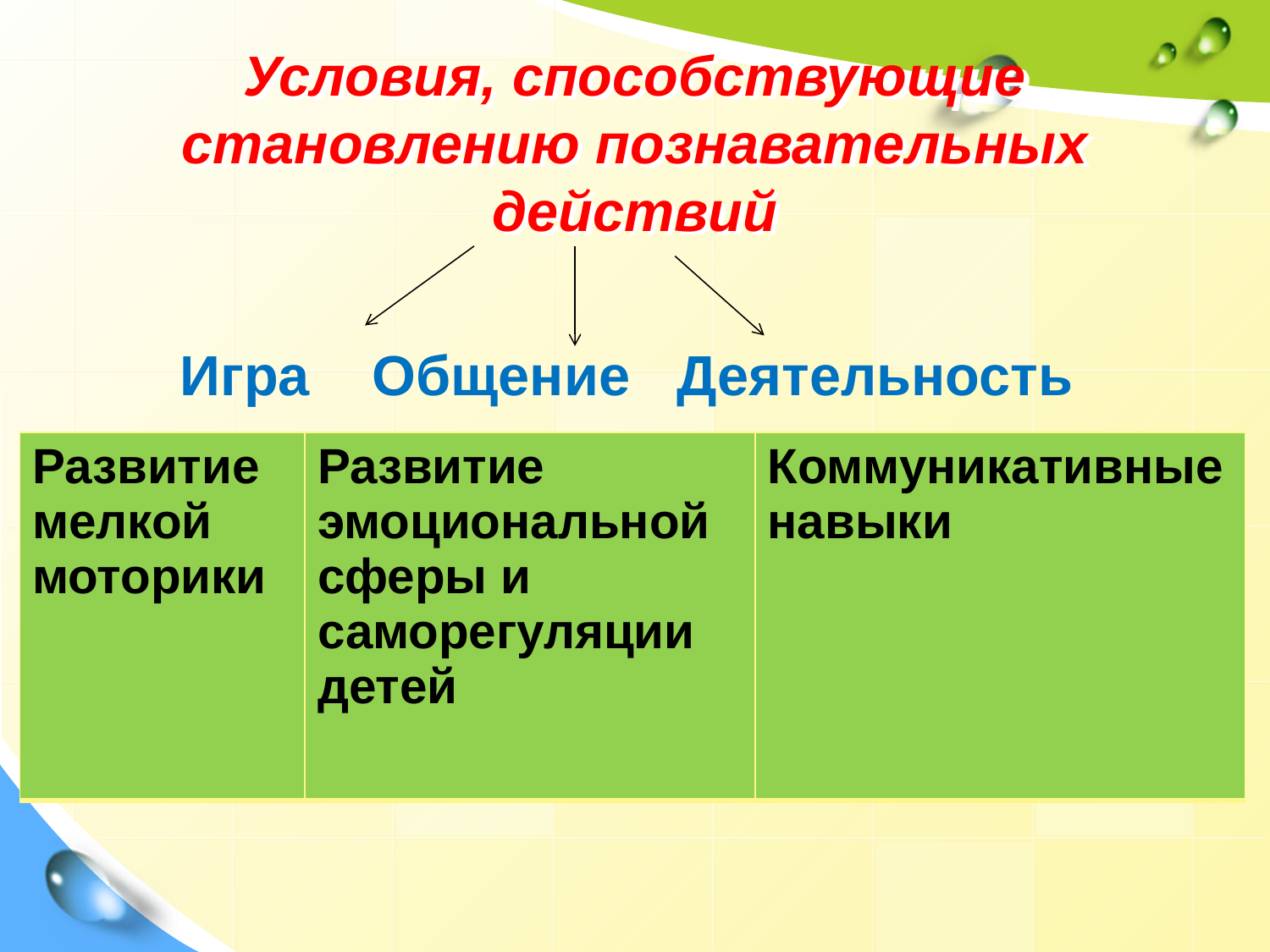

# Условия, способствующие становлению познавательных действий
Игра    Общение   Деятельность

| Развитие мелкой моторики | Развитие эмоциональной сферы и саморегуляции детей | Коммуникативные навыки |
| --- | --- | --- |